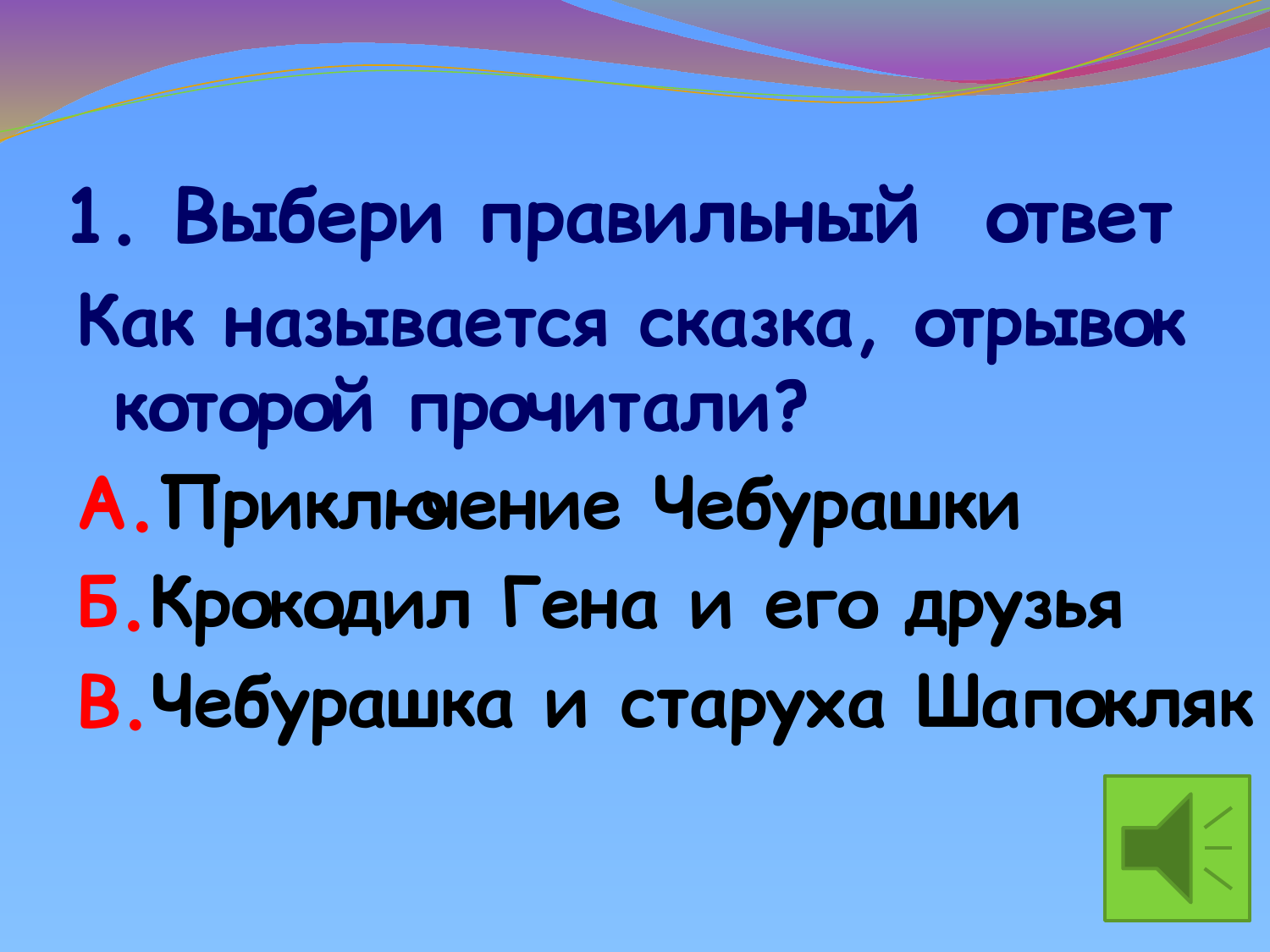

# 1. Выбери правильный  ответ
Как называется сказка, отрывок которой прочитали?
А.Приключение Чебурашки
Б.Крокодил Гена и его друзья
В.Чебурашка и старуха Шапокляк